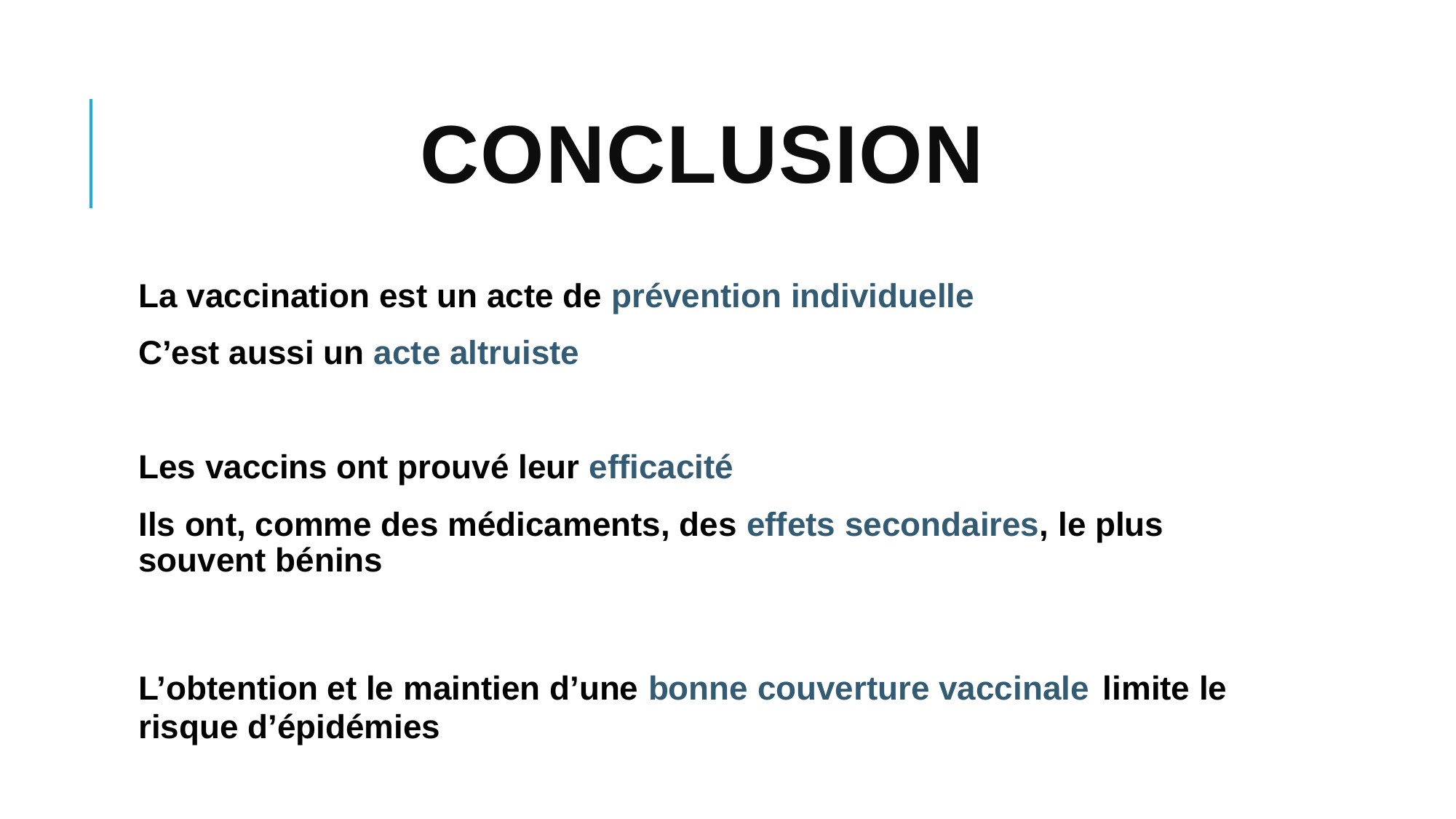

# Conclusion
La vaccination est un acte de prévention individuelle
C’est aussi un acte altruiste

Les vaccins ont prouvé leur efficacité
Ils ont, comme des médicaments, des effets secondaires, le plus souvent bénins

L’obtention et le maintien d’une bonne couverture vaccinale limite le risque d’épidémies